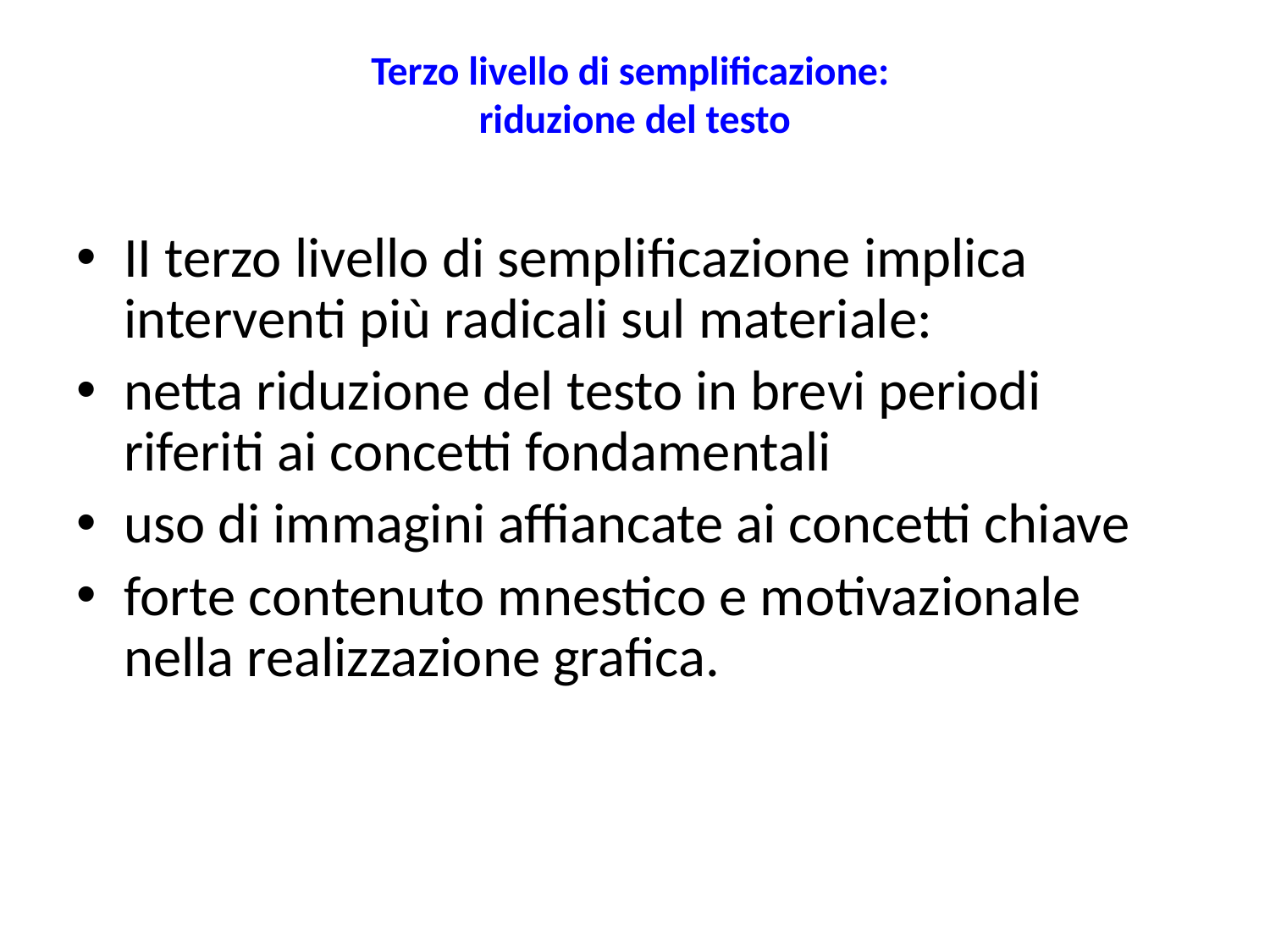

# Terzo livello di semplificazione: riduzione del testo
II terzo livello di semplificazione implica interventi più radicali sul materiale:
netta riduzione del testo in brevi periodi riferiti ai concetti fondamentali
uso di immagini affiancate ai concetti chiave
forte contenuto mnestico e motivazionale nella realizzazione grafica.